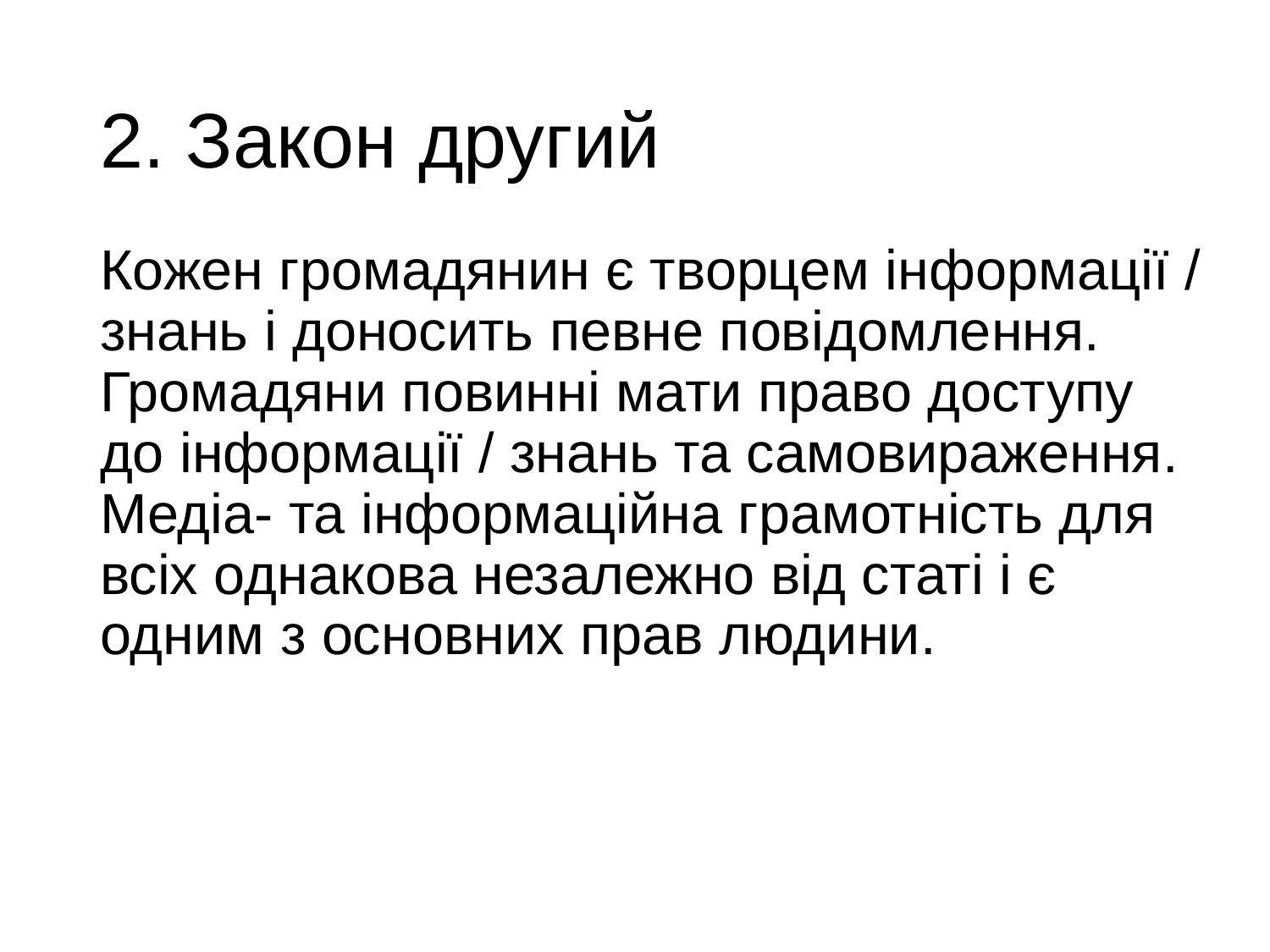

# 2. Закон другий
Кожен громадянин є творцем інформації / знань і доносить певне повідомлення. Громадяни повинні мати право доступу до інформації / знань та самовираження. Медіа- та інформаційна грамотність для всіх однакова незалежно від статі і є одним з основних прав людини.